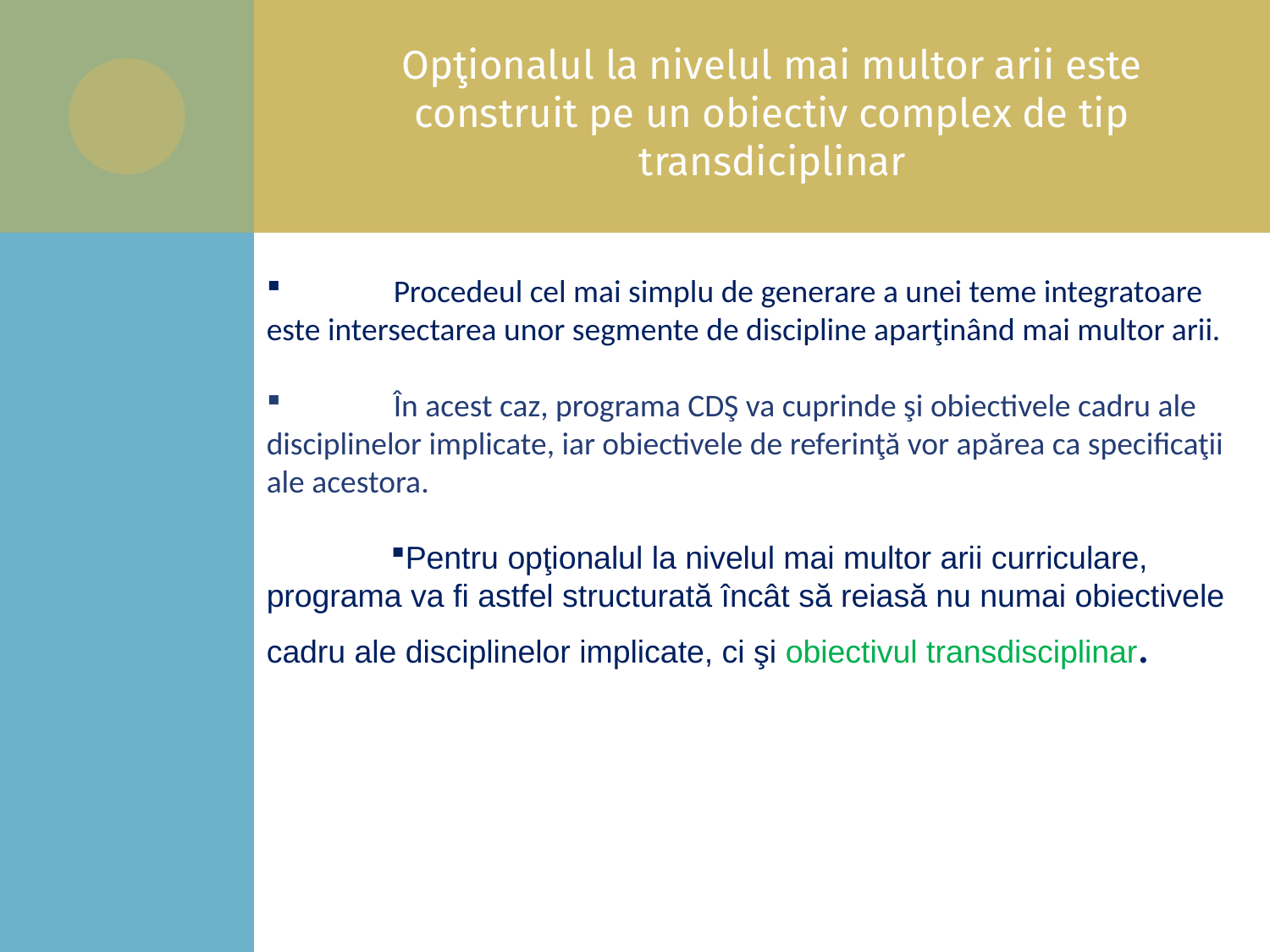

# Opţionalul la nivelul mai multor arii este construit pe un obiectiv complex de tip transdiciplinar
 	Procedeul cel mai simplu de generare a unei teme integratoare este intersectarea unor segmente de discipline aparţinând mai multor arii.

 	În acest caz, programa CDŞ va cuprinde şi obiectivele cadru ale disciplinelor implicate, iar obiectivele de referinţă vor apărea ca specificaţii ale acestora.

Pentru opţionalul la nivelul mai multor arii curriculare, programa va fi astfel structurată încât să reiasă nu numai obiectivele cadru ale disciplinelor implicate, ci şi obiectivul transdisciplinar.